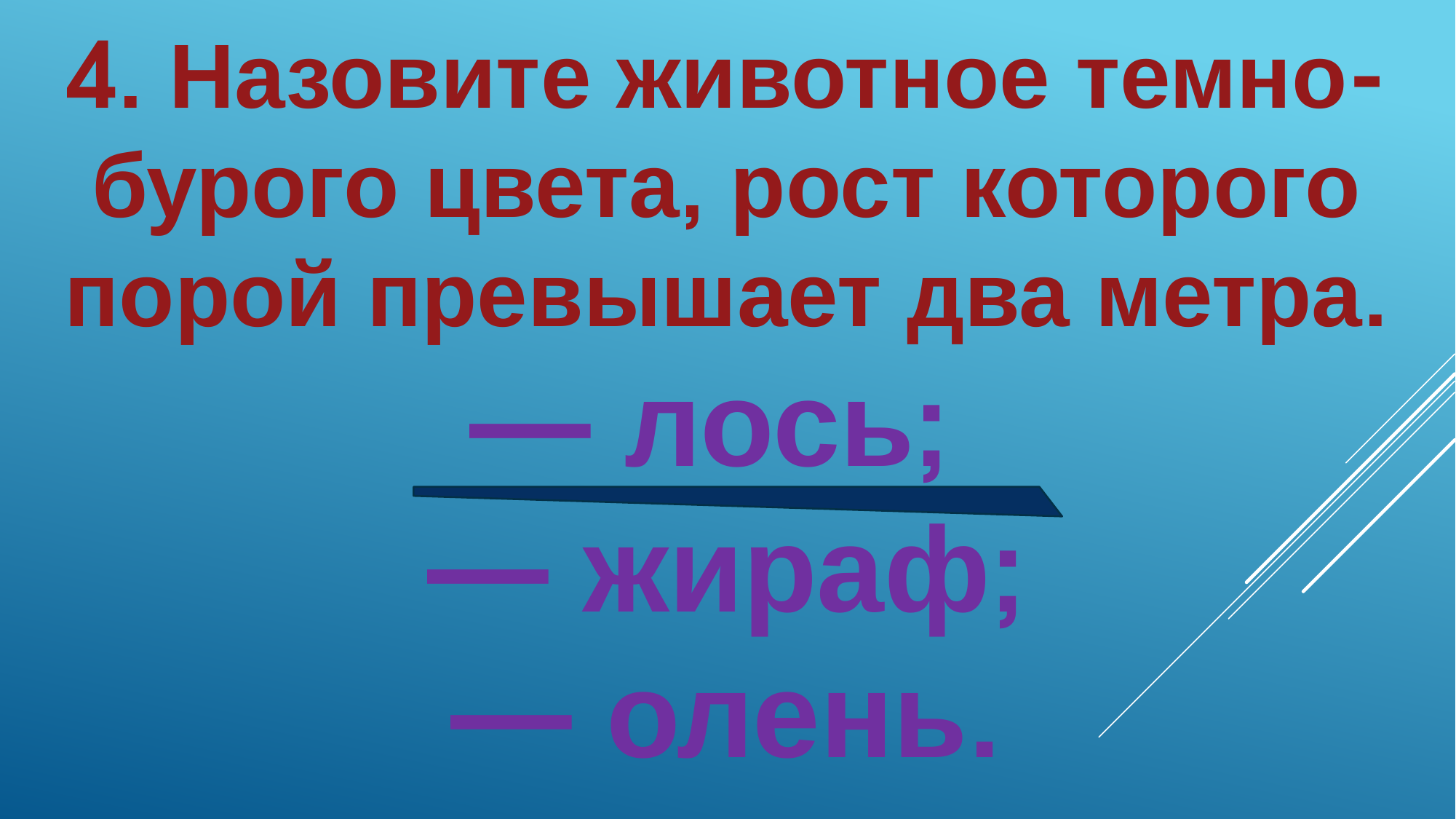

4. Назовите животное темно-бурого цвета, рост которого порой превышает два метра.
— лось;
— жираф;
— олень.